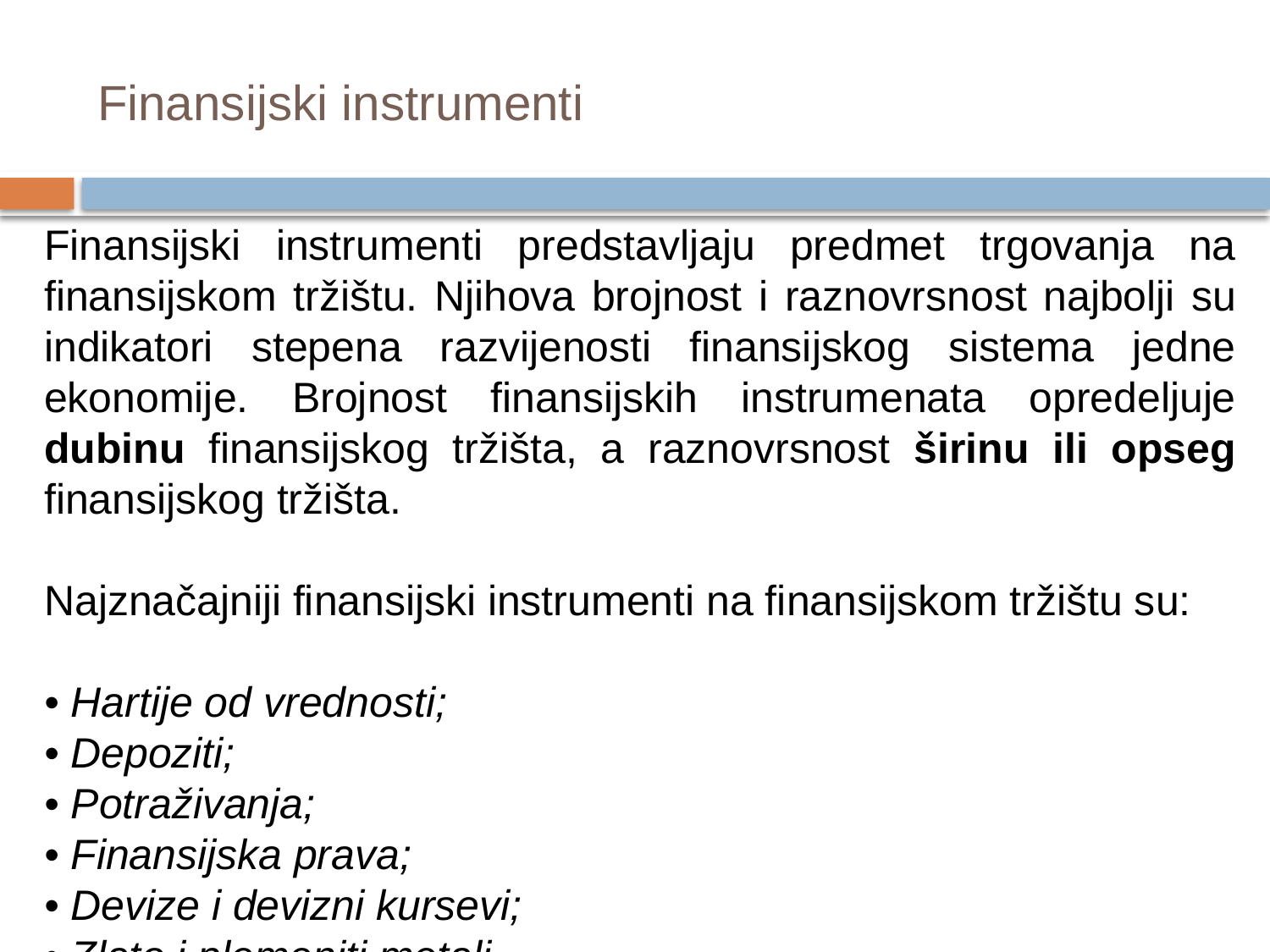

# Finansijski instrumenti
Finansijski instrumenti predstavljaju predmet trgovanja na finansijskom tržištu. Njihova brojnost i raznovrsnost najbolji su indikatori stepena razvijenosti finansijskog sistema jedne ekonomije. Brojnost finansijskih instrumenata opredeljuje dubinu finansijskog tržišta, a raznovrsnost širinu ili opseg finansijskog tržišta.

Najznačajniji finansijski instrumenti na finansijskom tržištu su:

• Hartije od vrednosti;
• Depoziti;
• Potraživanja;
• Finansijska prava;
• Devize i devizni kursevi;
• Zlato i plemeniti metali.